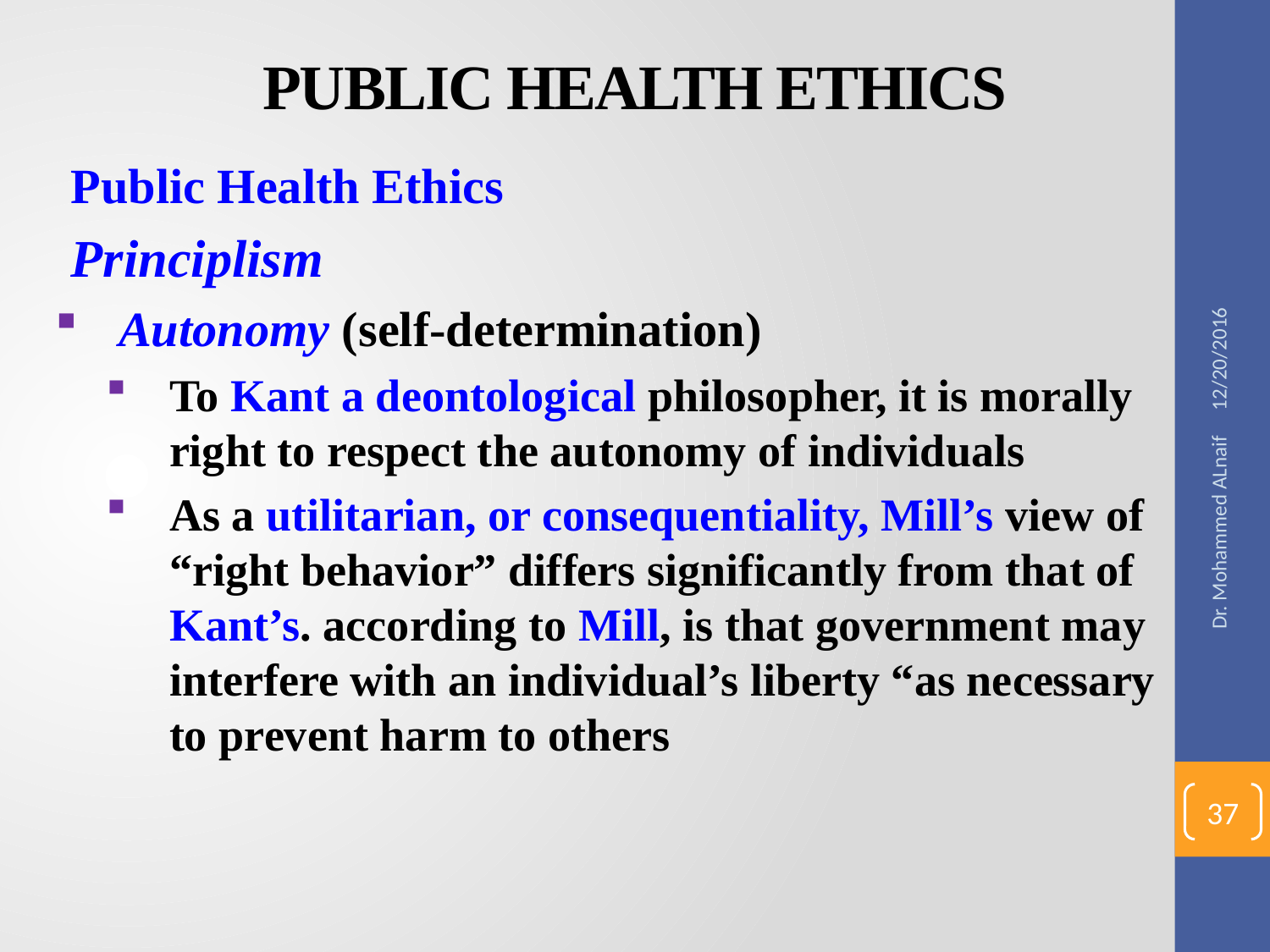

# PUBLIC HEALTH ETHICS
Public Health Ethics
Principlism
Autonomy (self-determination)
To Kant a deontological philosopher, it is morally right to respect the autonomy of individuals
As a utilitarian, or consequentiality, Mill’s view of “right behavior” differs significantly from that of Kant’s. according to Mill, is that government may interfere with an individual’s liberty “as necessary to prevent harm to others
12/20/2016
Dr. Mohammed ALnaif
37